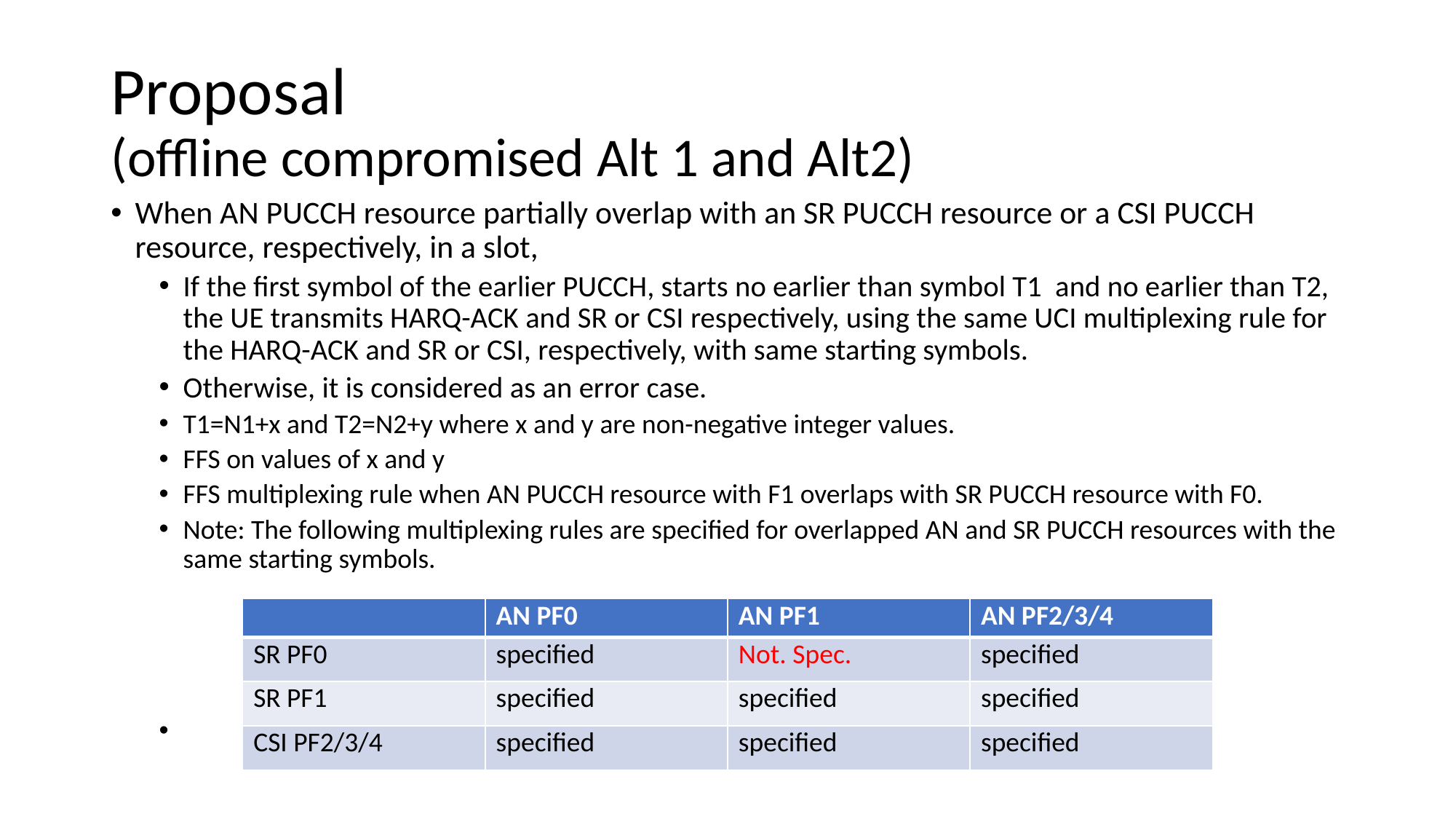

# Proposal (offline compromised Alt 1 and Alt2)
When AN PUCCH resource partially overlap with an SR PUCCH resource or a CSI PUCCH resource, respectively, in a slot,
If the first symbol of the earlier PUCCH, starts no earlier than symbol T1  and no earlier than T2, the UE transmits HARQ-ACK and SR or CSI respectively, using the same UCI multiplexing rule for the HARQ-ACK and SR or CSI, respectively, with same starting symbols.
Otherwise, it is considered as an error case.
T1=N1+x and T2=N2+y where x and y are non-negative integer values.
FFS on values of x and y
FFS multiplexing rule when AN PUCCH resource with F1 overlaps with SR PUCCH resource with F0.
Note: The following multiplexing rules are specified for overlapped AN and SR PUCCH resources with the same starting symbols.

|  | AN PF0 | AN PF1 | AN PF2/3/4 |
| --- | --- | --- | --- |
| SR PF0 | specified | Not. Spec. | specified |
| SR PF1 | specified | specified | specified |
| CSI PF2/3/4 | specified | specified | specified |